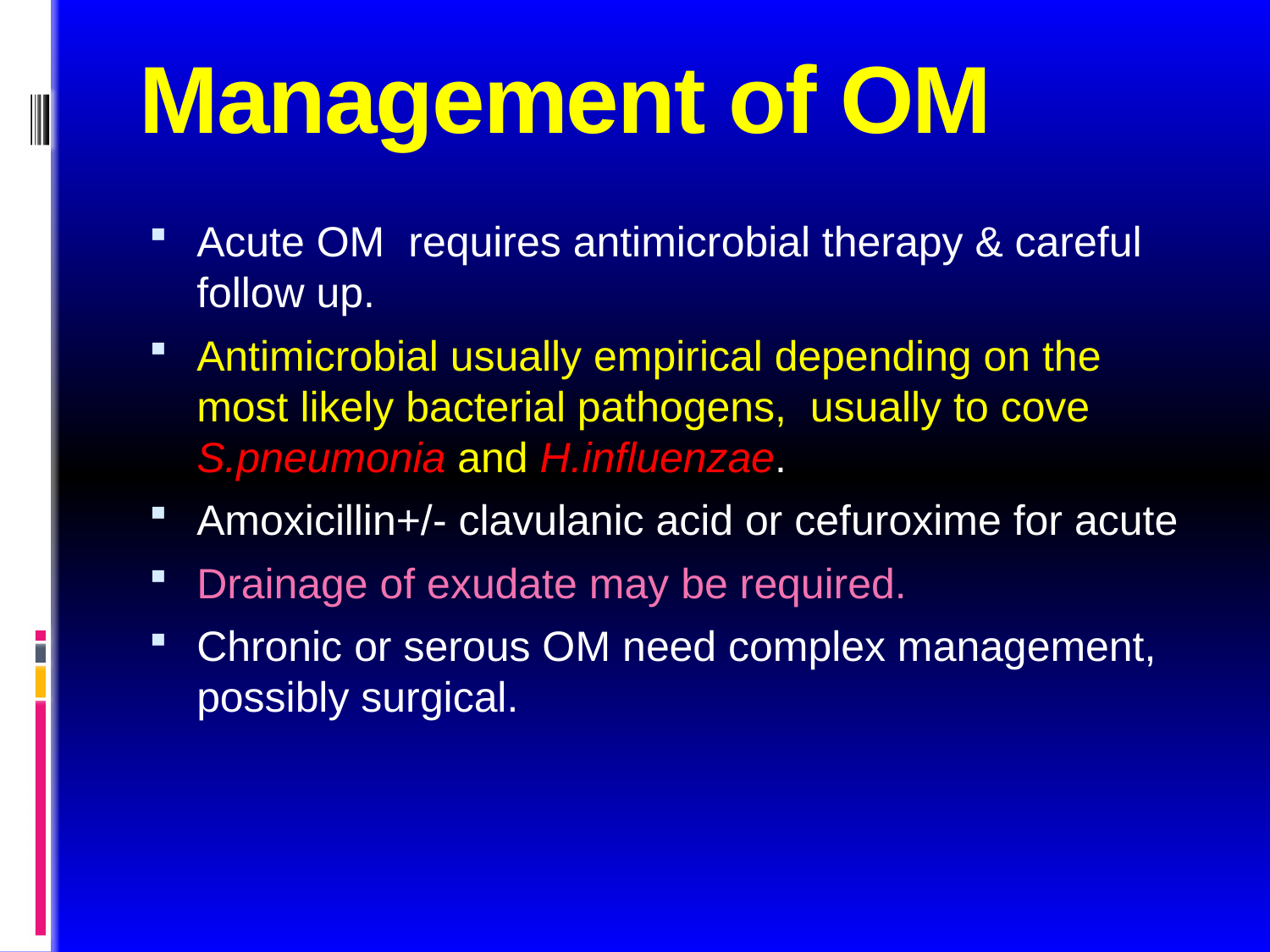

# Management of OM
Acute OM  requires antimicrobial therapy & careful follow up.
Antimicrobial usually empirical depending on the most likely bacterial pathogens,  usually to cove S.pneumonia and H.influenzae.
Amoxicillin+/- clavulanic acid or cefuroxime for acute
Drainage of exudate may be required.
Chronic or serous OM need complex management, possibly surgical.